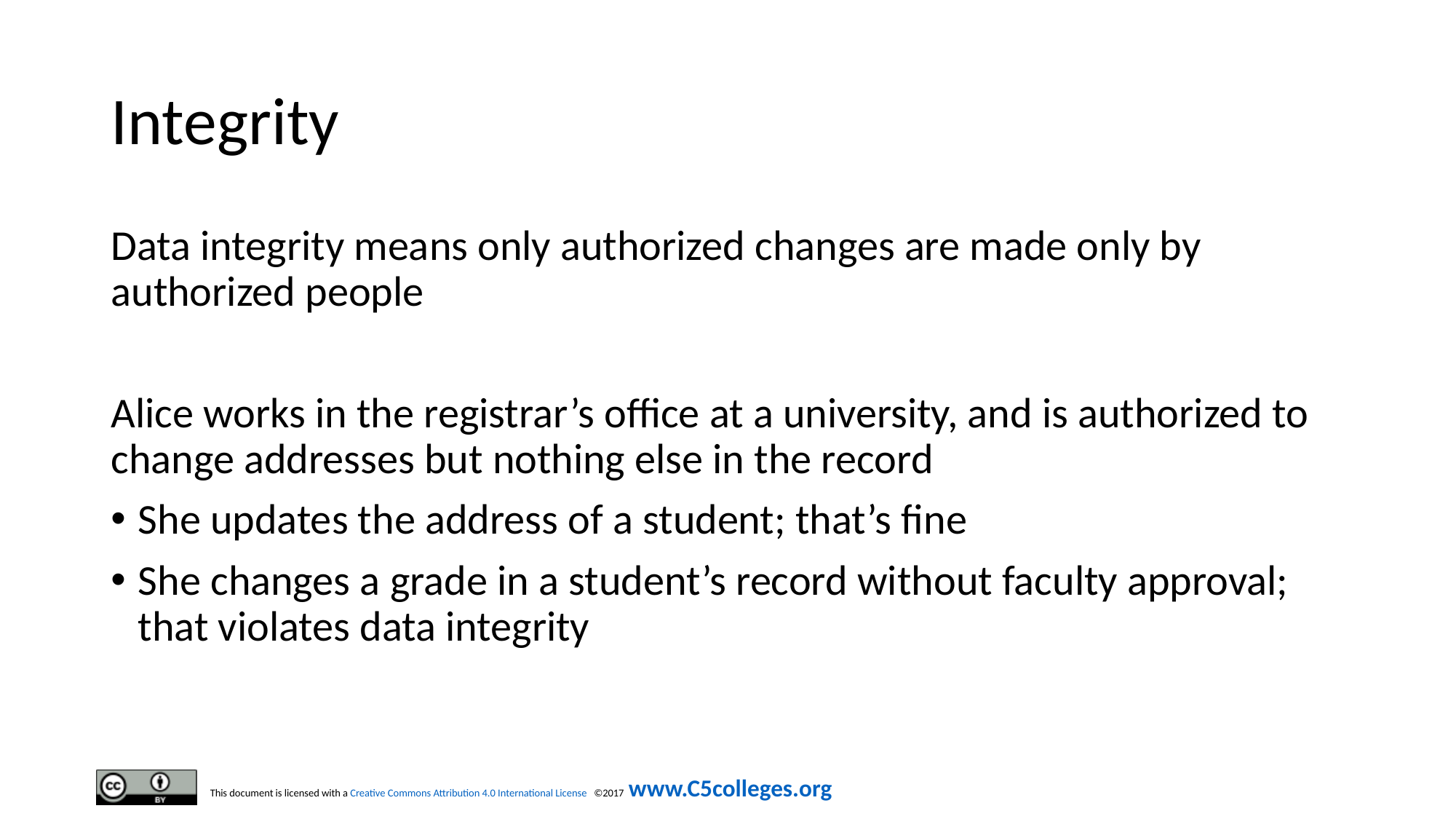

# Integrity
Data integrity means only authorized changes are made only by authorized people

Alice works in the registrar’s office at a university, and is authorized to change addresses but nothing else in the record
She updates the address of a student; that’s fine
She changes a grade in a student’s record without faculty approval; that violates data integrity